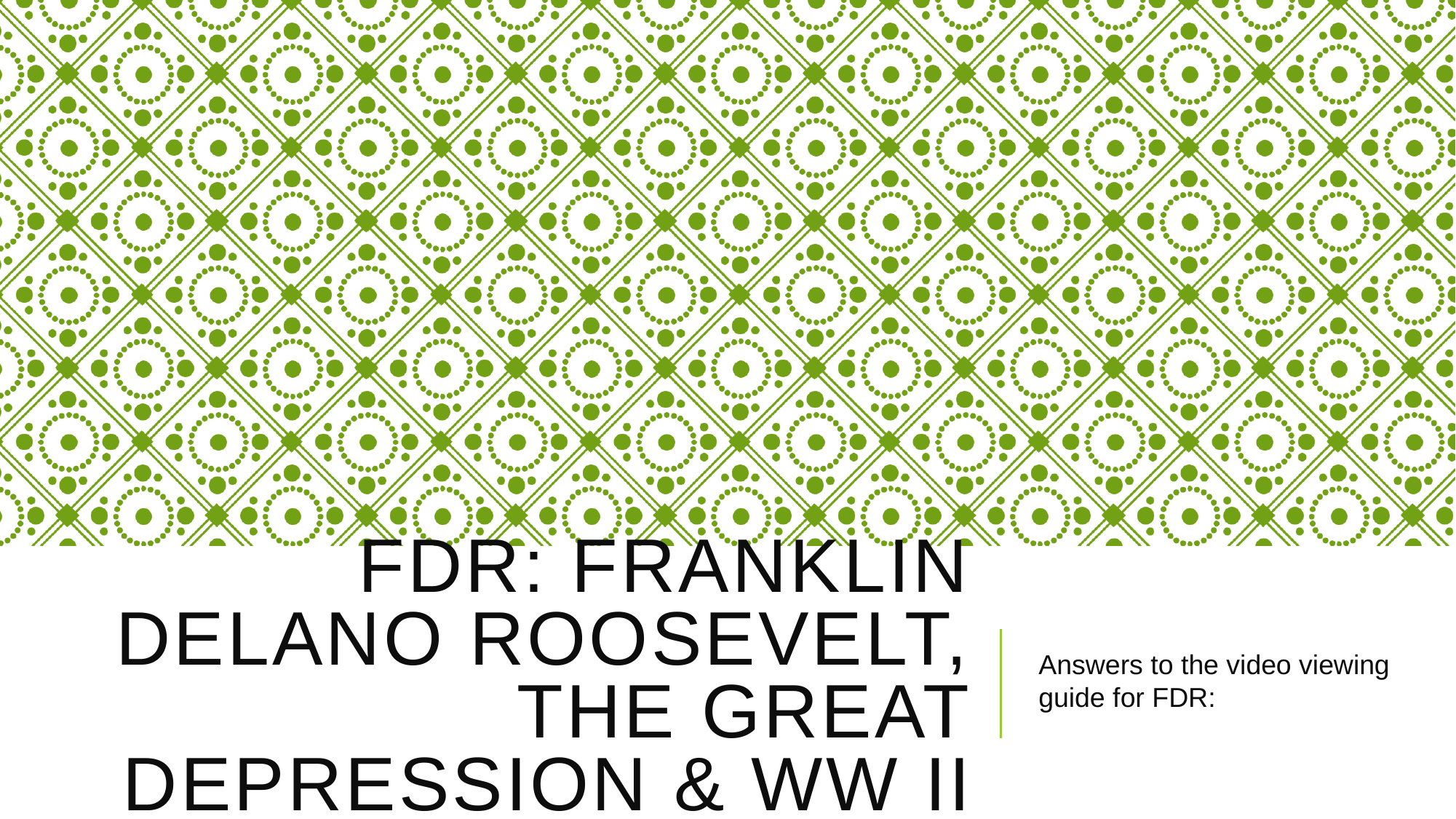

# FDR: Franklin Delano Roosevelt, The Great Depression & Ww II
Answers to the video viewing guide for FDR: